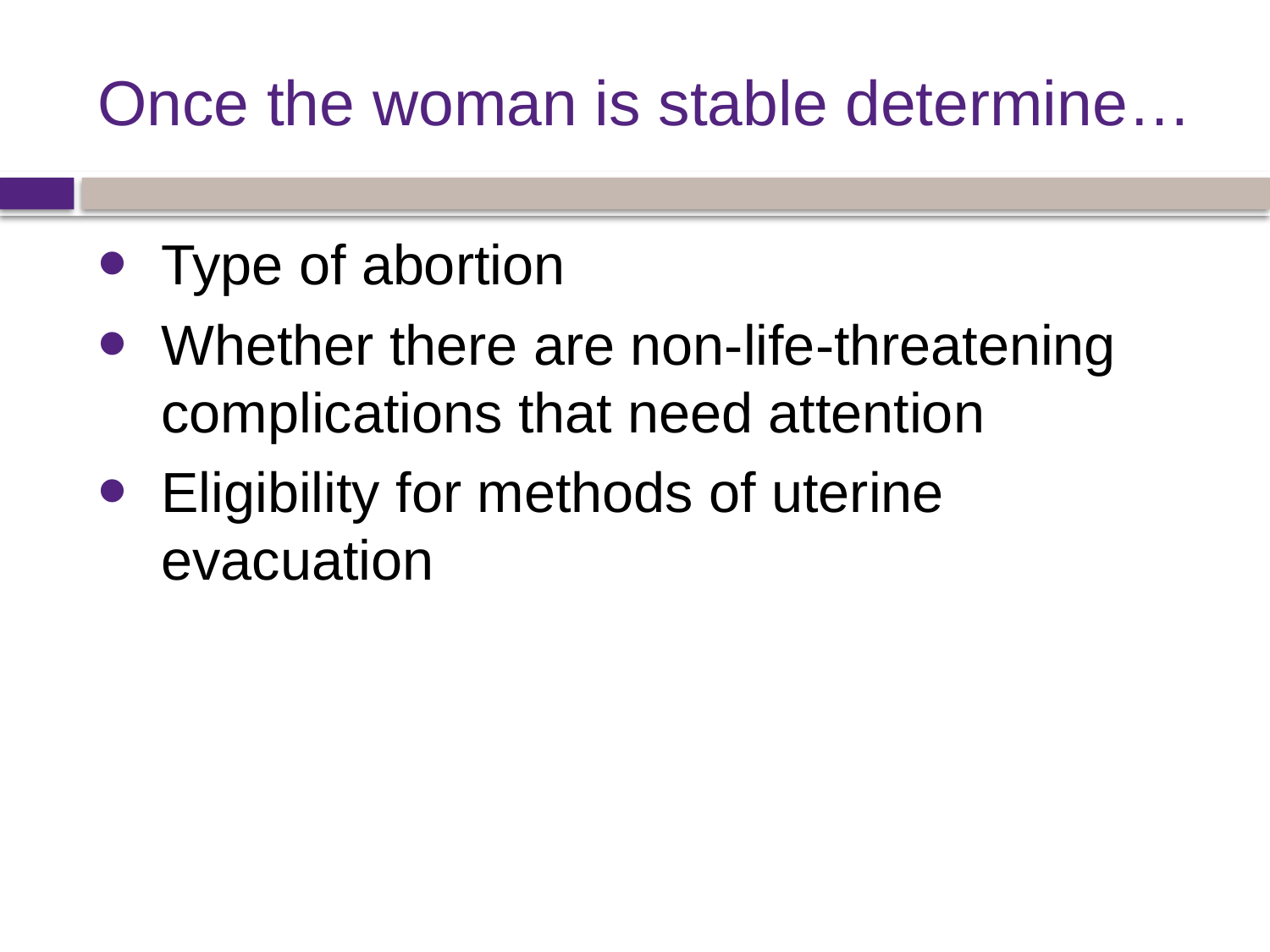

# Once the woman is stable determine…
Type of abortion
Whether there are non-life-threatening complications that need attention
Eligibility for methods of uterine evacuation